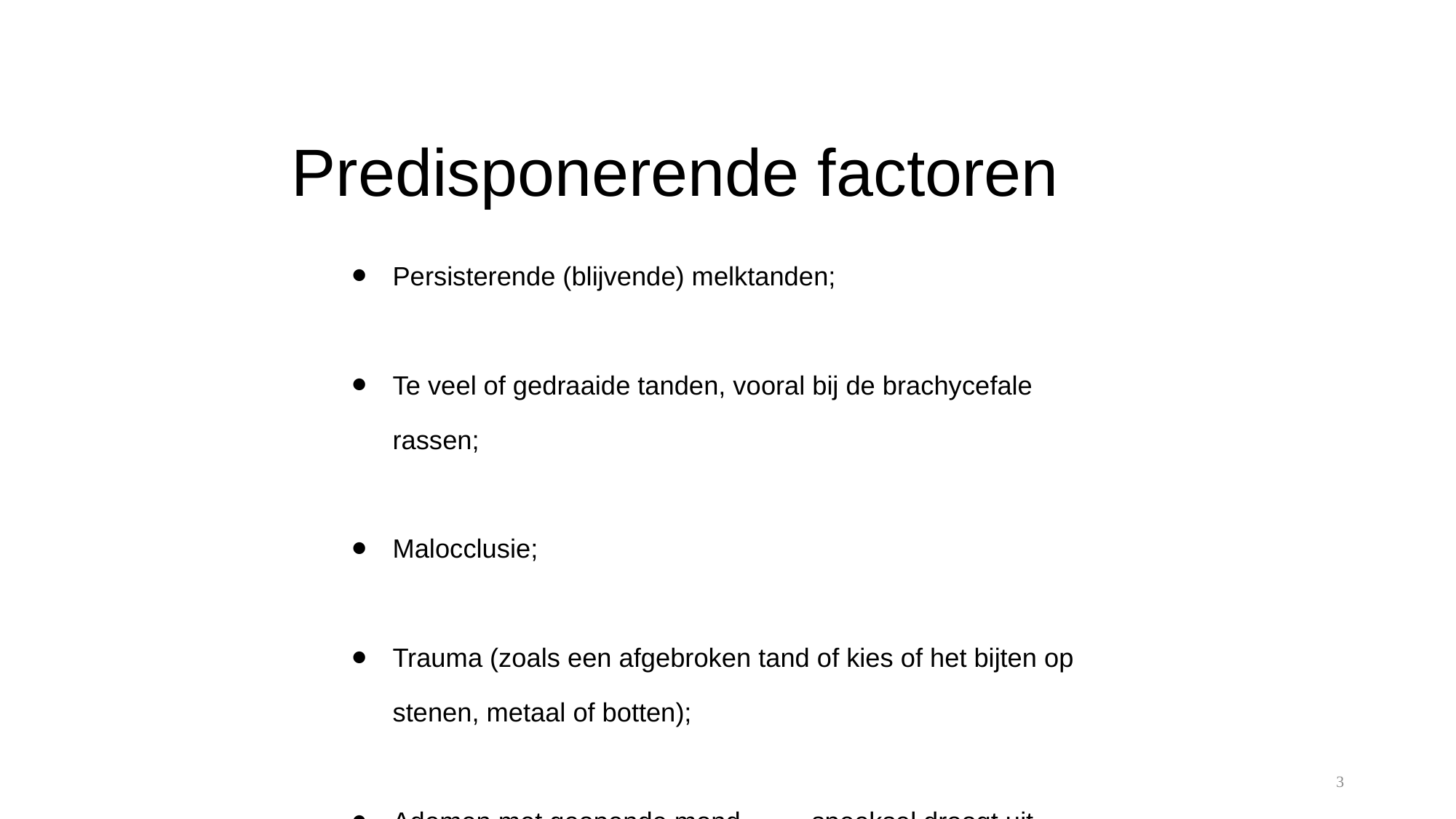

# Predisponerende factoren

Persisterende (blijvende) melktanden;

Te veel of gedraaide tanden, vooral bij de brachycefale rassen;

Malocclusie;

Trauma (zoals een afgebroken tand of kies of het bijten op stenen, metaal of botten);

Ademen met geopende mond → speeksel droogt uit → gingiva wordt droog;
3